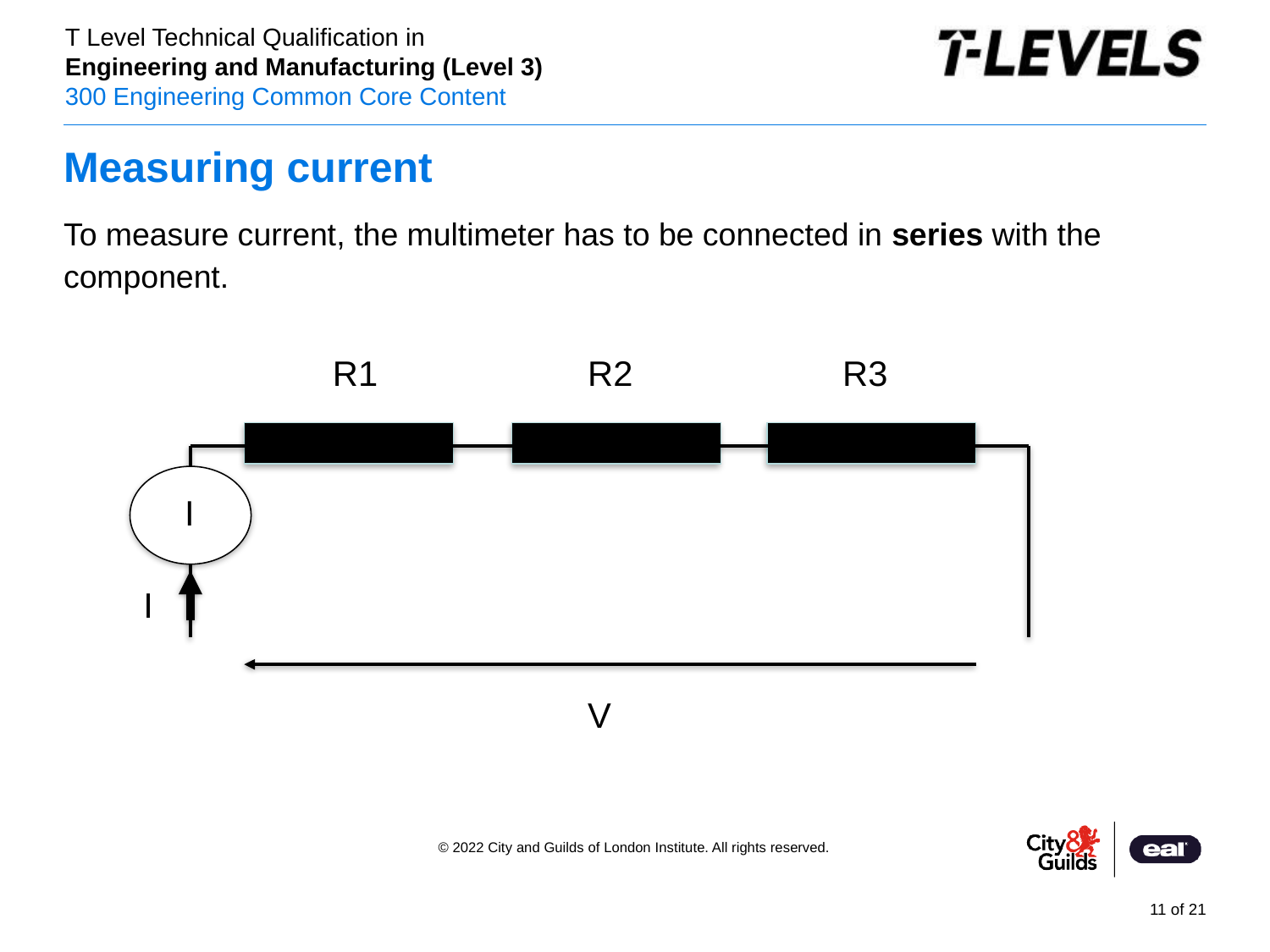

# Measuring current
To measure current, the multimeter has to be connected in series with the component.

R1
R2
R3

I
I
V